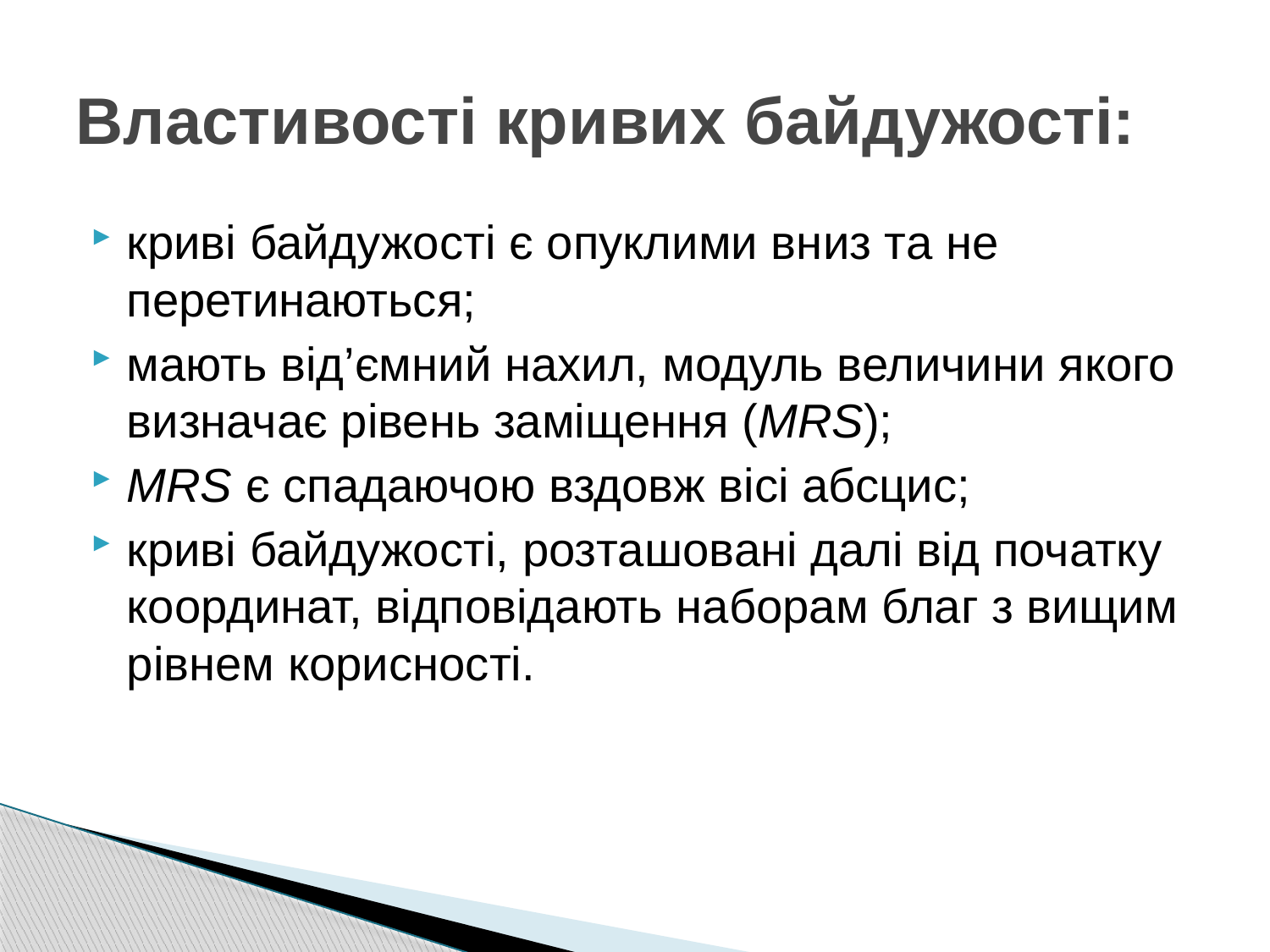

# Властивості кривих байдужості:
криві байдужості є опуклими вниз та не перетинаються;
мають від’ємний нахил, модуль величини якого визначає рівень заміщення (MRS);
MRS є спадаючою вздовж вісі абсцис;
криві байдужості, розташовані далі від початку координат, відповідають наборам благ з вищим рівнем корисності.